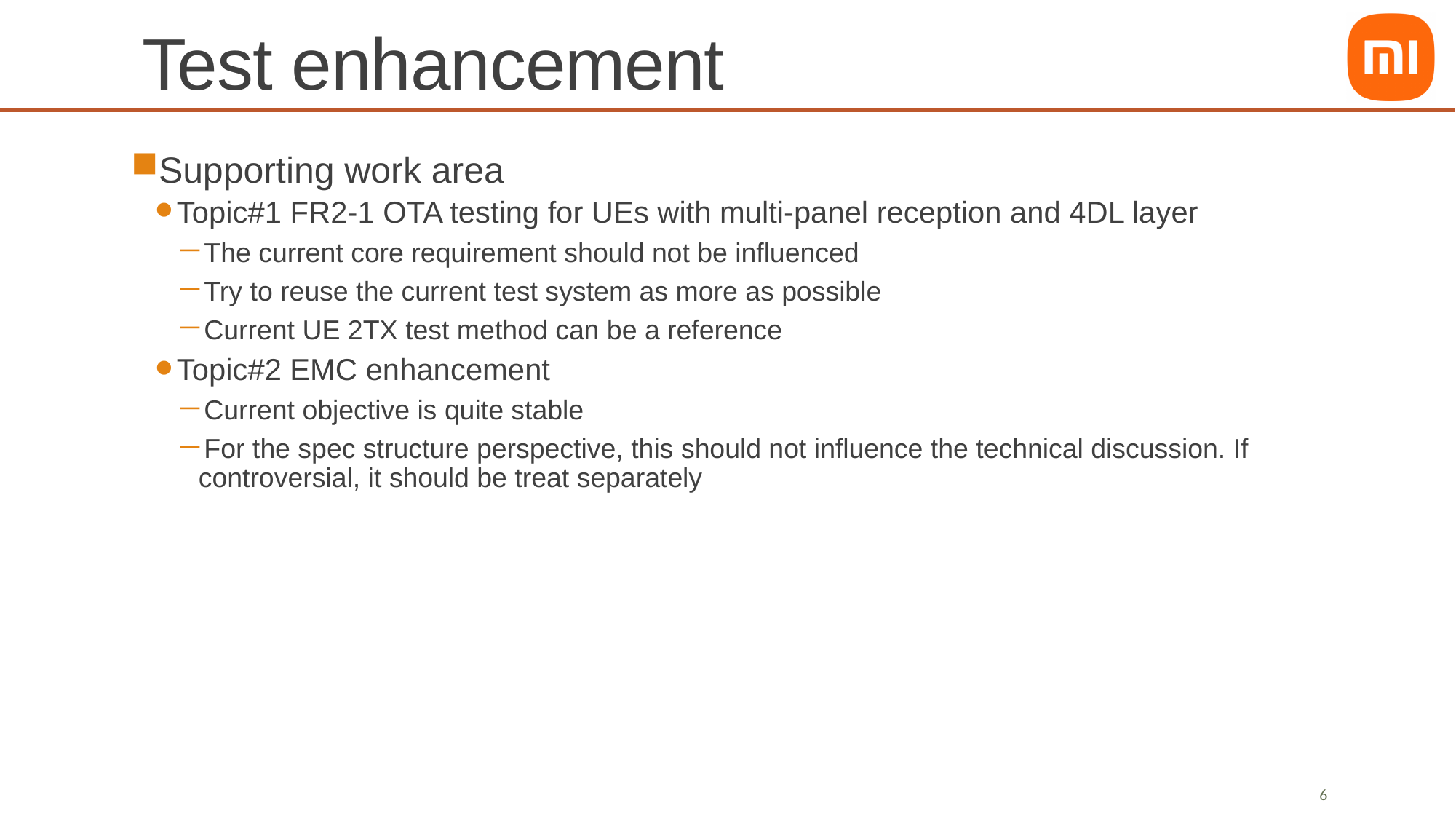

# Test enhancement
Supporting work area
Topic#1 FR2-1 OTA testing for UEs with multi-panel reception and 4DL layer
The current core requirement should not be influenced
Try to reuse the current test system as more as possible
Current UE 2TX test method can be a reference
Topic#2 EMC enhancement
Current objective is quite stable
For the spec structure perspective, this should not influence the technical discussion. If controversial, it should be treat separately